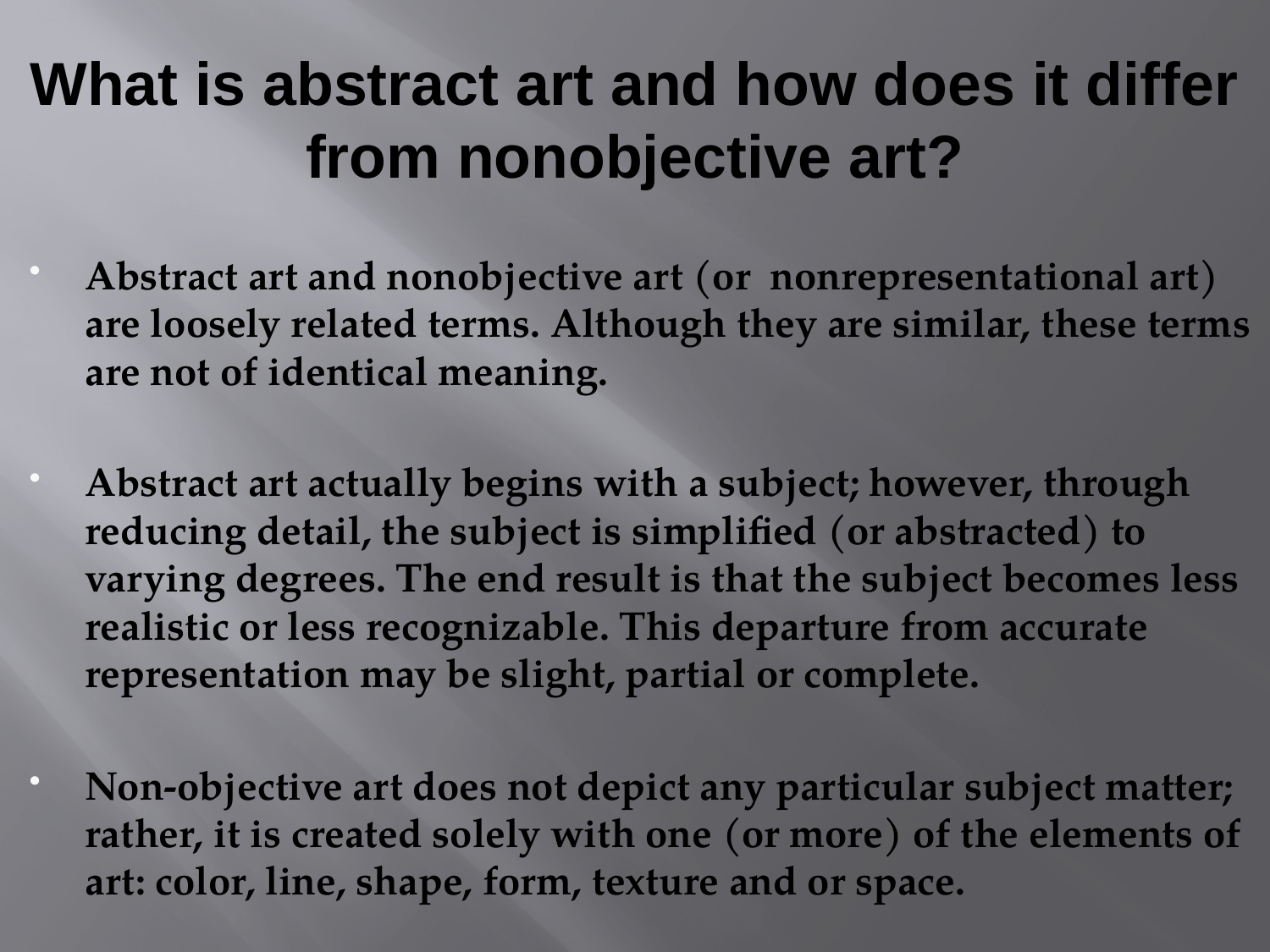

# What is abstract art and how does it differ from nonobjective art?
Abstract art and nonobjective art (or  nonrepresentational art) are loosely related terms. Although they are similar, these terms are not of identical meaning.

Abstract art actually begins with a subject; however, through reducing detail, the subject is simplified (or abstracted) to varying degrees. The end result is that the subject becomes less realistic or less recognizable. This departure from accurate representation may be slight, partial or complete.

Non-objective art does not depict any particular subject matter; rather, it is created solely with one (or more) of the elements of art: color, line, shape, form, texture and or space.